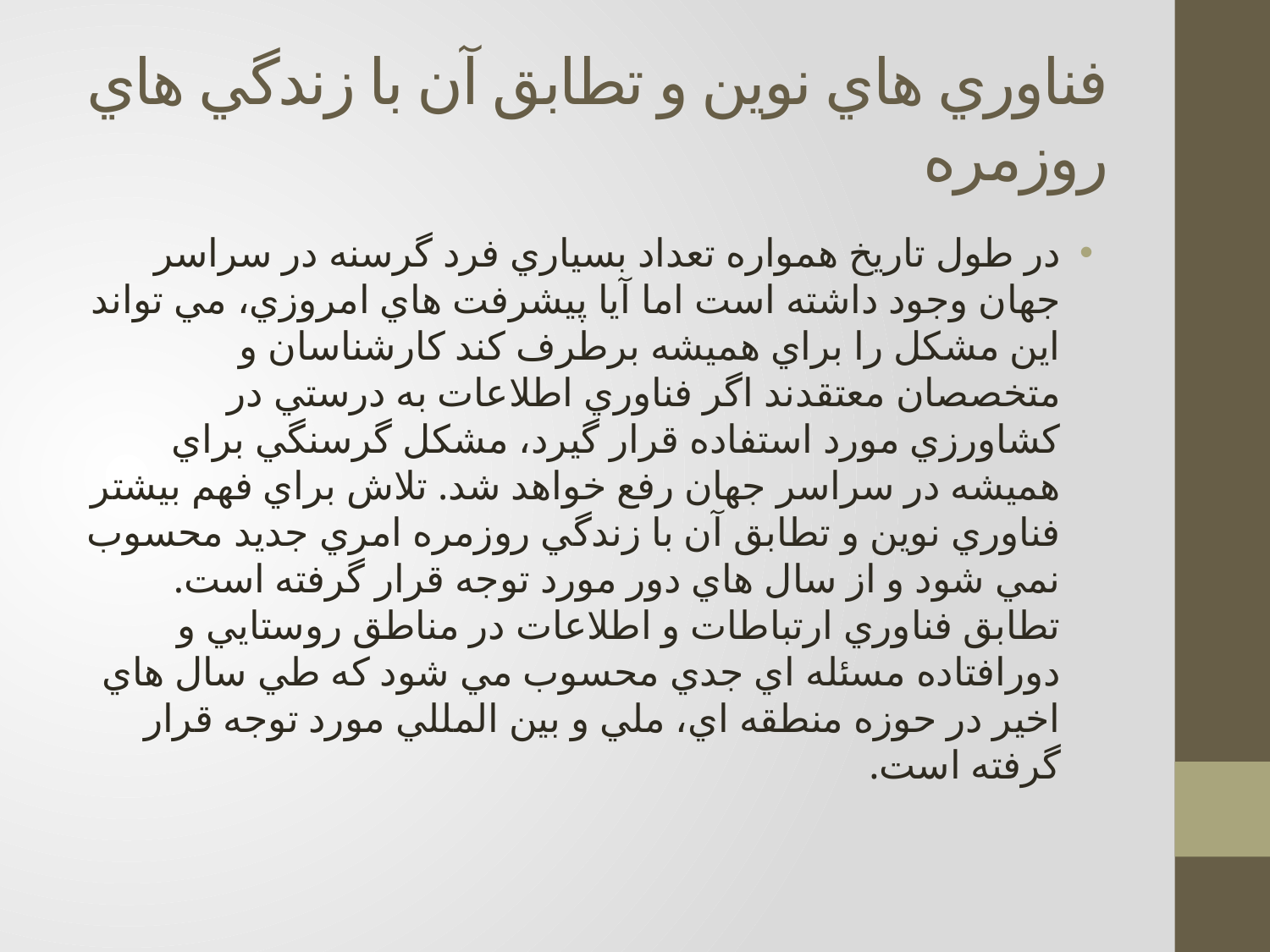

# فناوري هاي نوين و تطابق آن با زندگي هاي روزمره
در طول تاريخ همواره تعداد بسياري فرد گرسنه در سراسر جهان وجود داشته است اما آيا پيشرفت هاي امروزي، مي تواند اين مشکل را براي هميشه برطرف کند کارشناسان و متخصصان معتقدند اگر فناوري اطلاعات به درستي در کشاورزي مورد استفاده قرار گيرد، مشکل گرسنگي براي هميشه در سراسر جهان رفع خواهد شد. تلاش براي فهم بيشتر فناوري نوين و تطابق آن با زندگي روزمره امري جديد محسوب نمي شود و از سال هاي دور مورد توجه قرار گرفته است. تطابق فناوري ارتباطات و اطلاعات در مناطق روستايي و دورافتاده مسئله اي جدي محسوب مي شود که طي سال هاي اخير در حوزه منطقه اي، ملي و بين المللي مورد توجه قرار گرفته است.